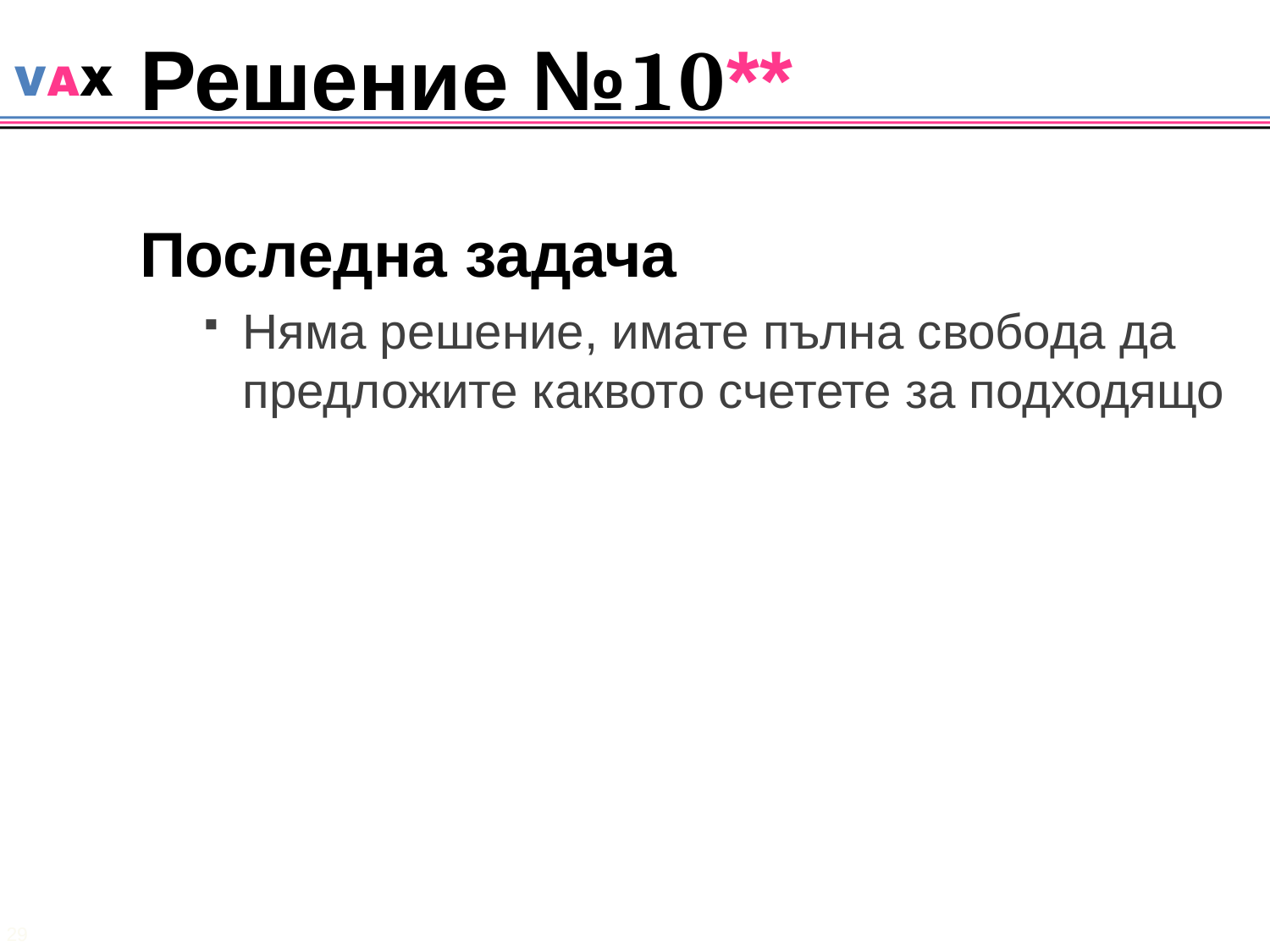

# Решение №10**
Последна задача
Няма решение, имате пълна свобода да предложите каквото счетете за подходящо